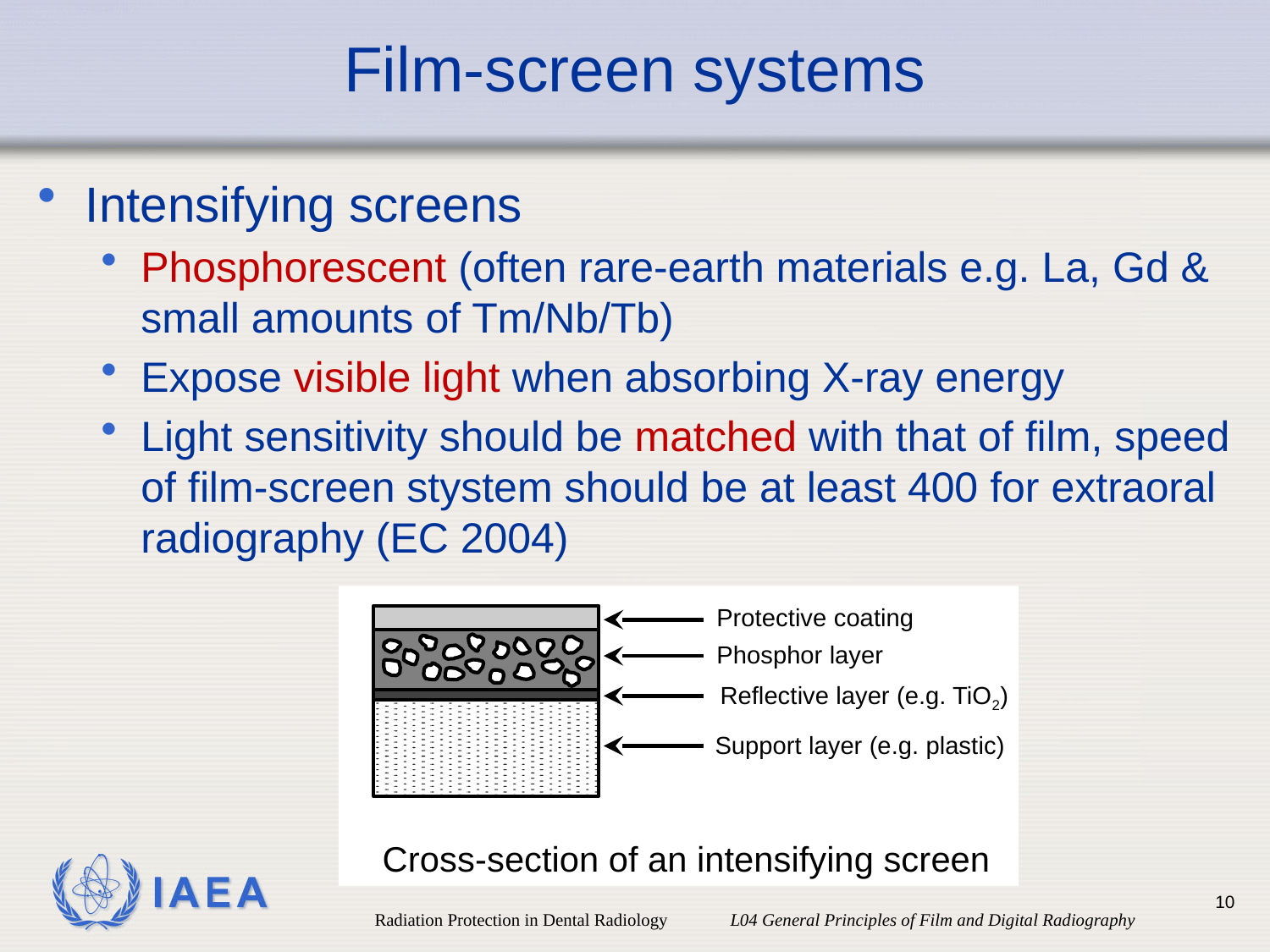

# Film-screen systems
Intensifying screens
Phosphorescent (often rare-earth materials e.g. La, Gd & small amounts of Tm/Nb/Tb)
Expose visible light when absorbing X-ray energy
Light sensitivity should be matched with that of film, speed of film-screen stystem should be at least 400 for extraoral radiography (EC 2004)

Protective coating

Phosphor layer
Reflective layer (e.g. TiO2)
Support layer (e.g. plastic)
Cross-section of an intensifying screen
10
Radiation Protection in Dental Radiology              L04 General Principles of Film and Digital Radiography